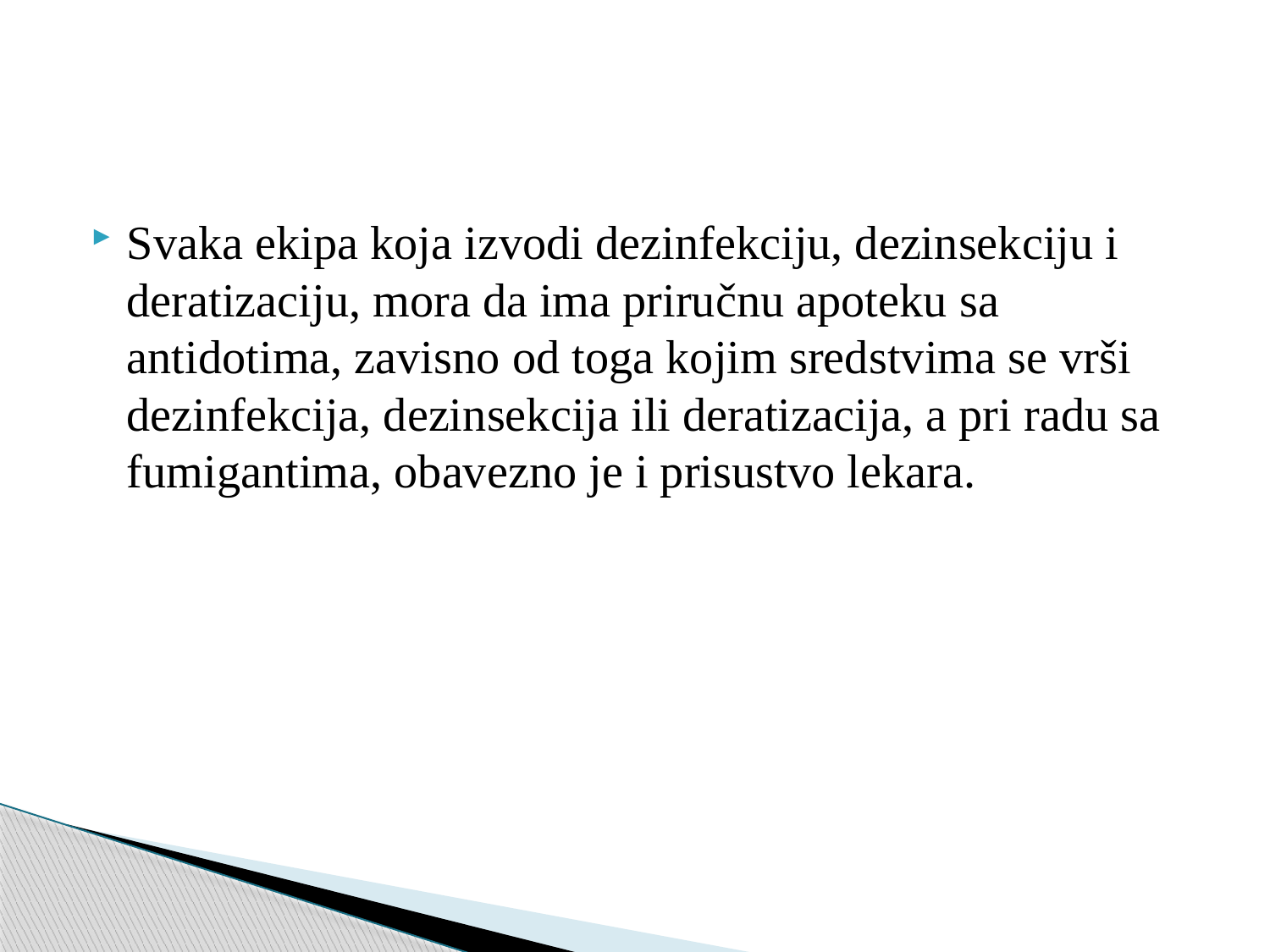

Svaka ekipa koja izvodi dezinfekciju, dezinsekciju i deratizaciju, mora da ima priručnu apoteku sa antidotima, zavisno od toga kojim sredstvima se vrši dezinfekcija, dezinsekcija ili deratizacija, a pri radu sa fumigantima, obavezno je i prisustvo lekara.